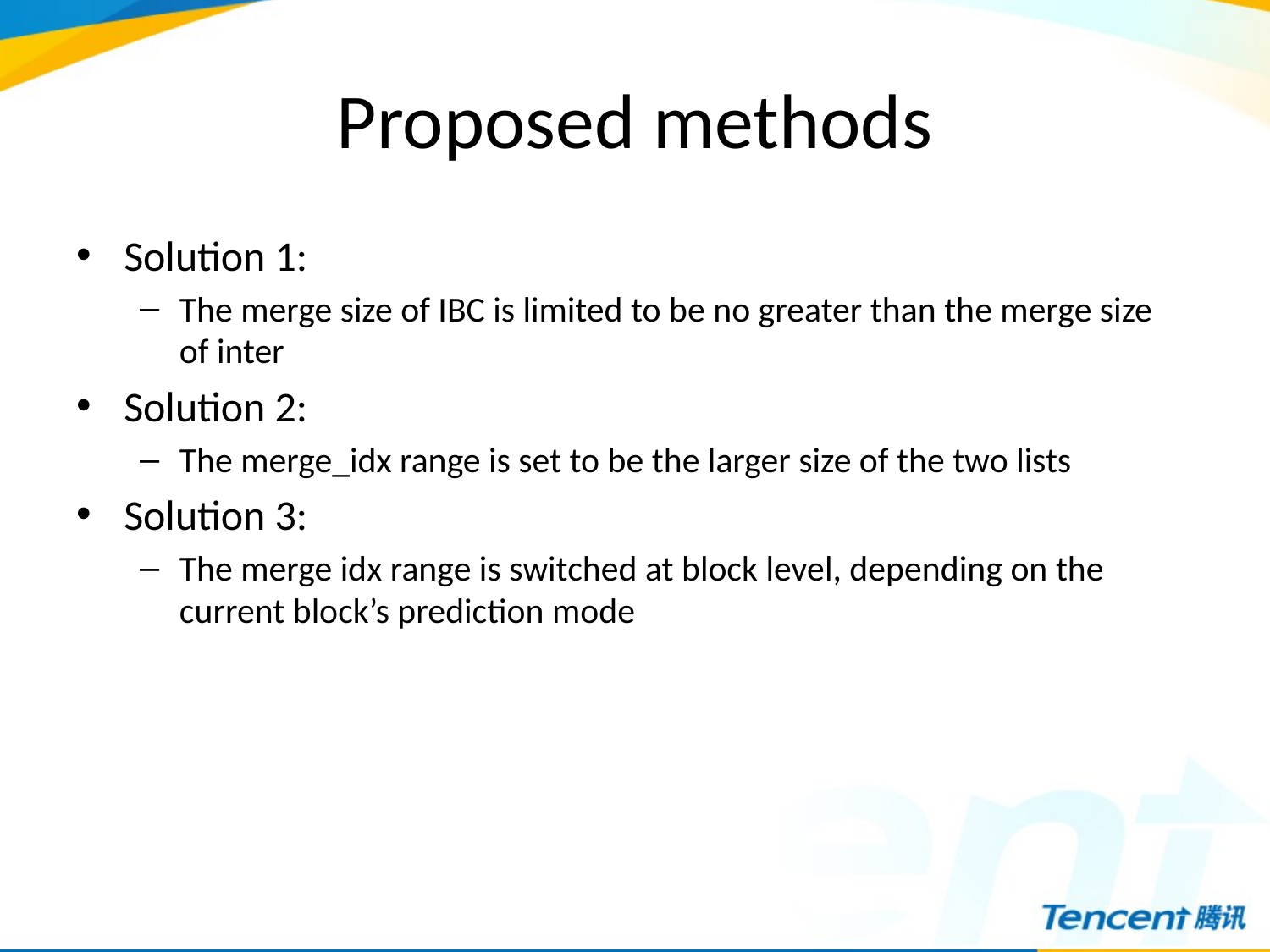

# Proposed methods
Solution 1:
The merge size of IBC is limited to be no greater than the merge size of inter
Solution 2:
The merge_idx range is set to be the larger size of the two lists
Solution 3:
The merge idx range is switched at block level, depending on the current block’s prediction mode